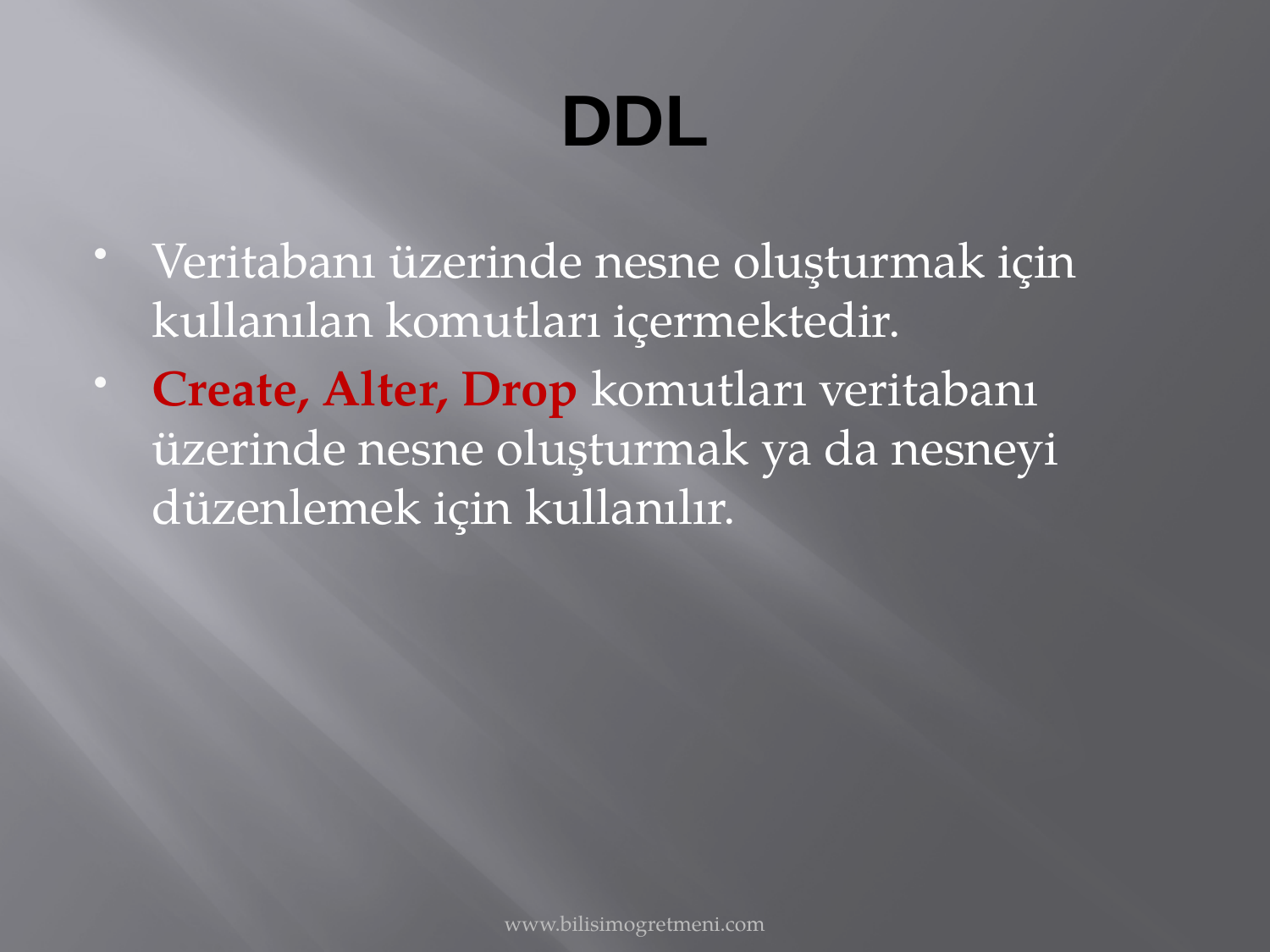

# DDL
Veritabanı üzerinde nesne oluşturmak için kullanılan komutları içermektedir.
Create, Alter, Drop komutları veritabanı üzerinde nesne oluşturmak ya da nesneyi düzenlemek için kullanılır.
www.bilisimogretmeni.com